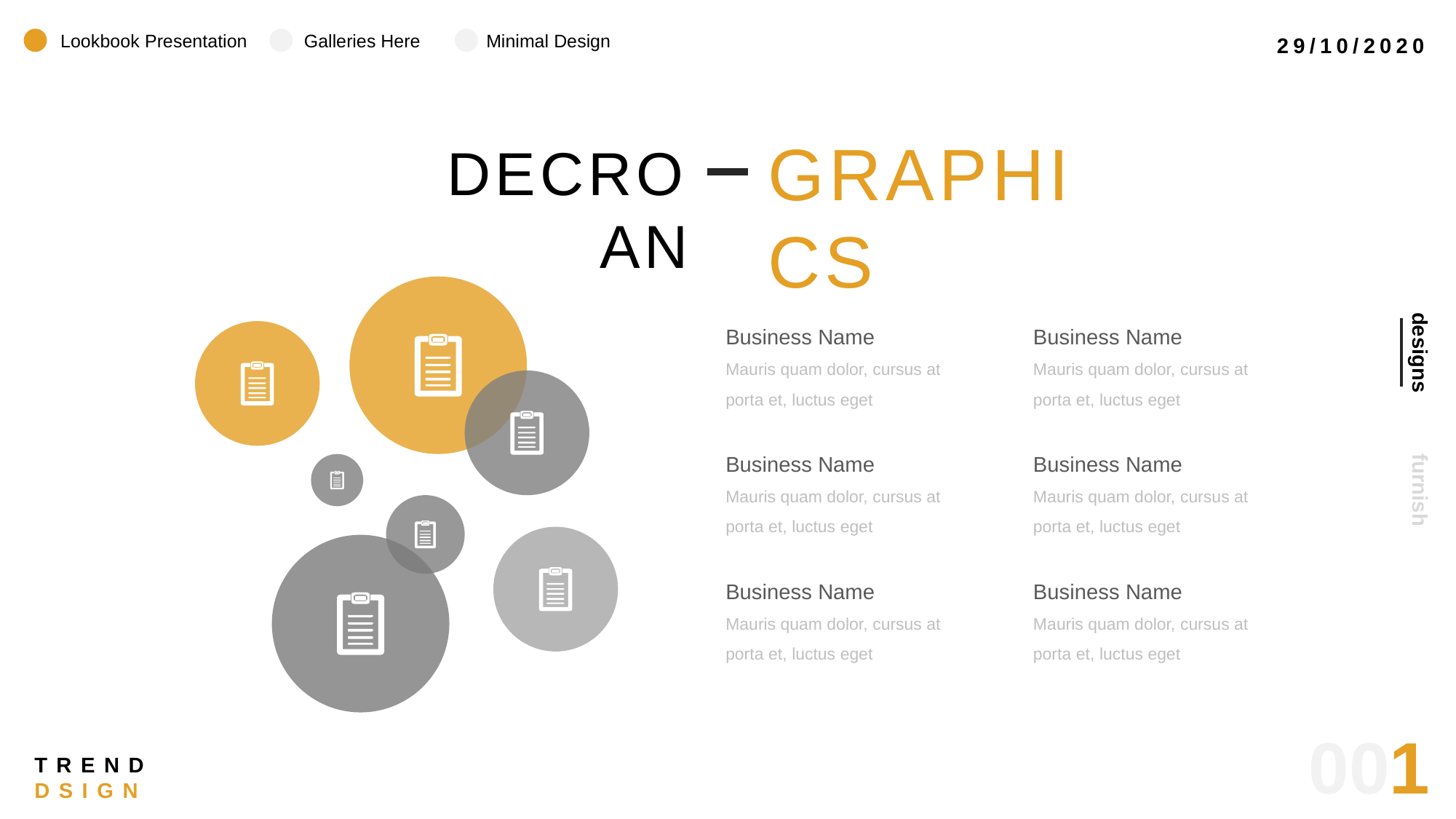

29/10/2020

Lookbook Presentation
Galleries Here
Minimal Design
GRAPHICS
DECROAN

Business Name
Mauris quam dolor, cursus at porta et, luctus eget
Business Name
Mauris quam dolor, cursus at porta et, luctus eget

designs

Business Name
Mauris quam dolor, cursus at porta et, luctus eget
Business Name
Mauris quam dolor, cursus at porta et, luctus eget

furnish

Business Name
Mauris quam dolor, cursus at porta et, luctus eget
Business Name
Mauris quam dolor, cursus at porta et, luctus eget

001
TRENDDSIGN